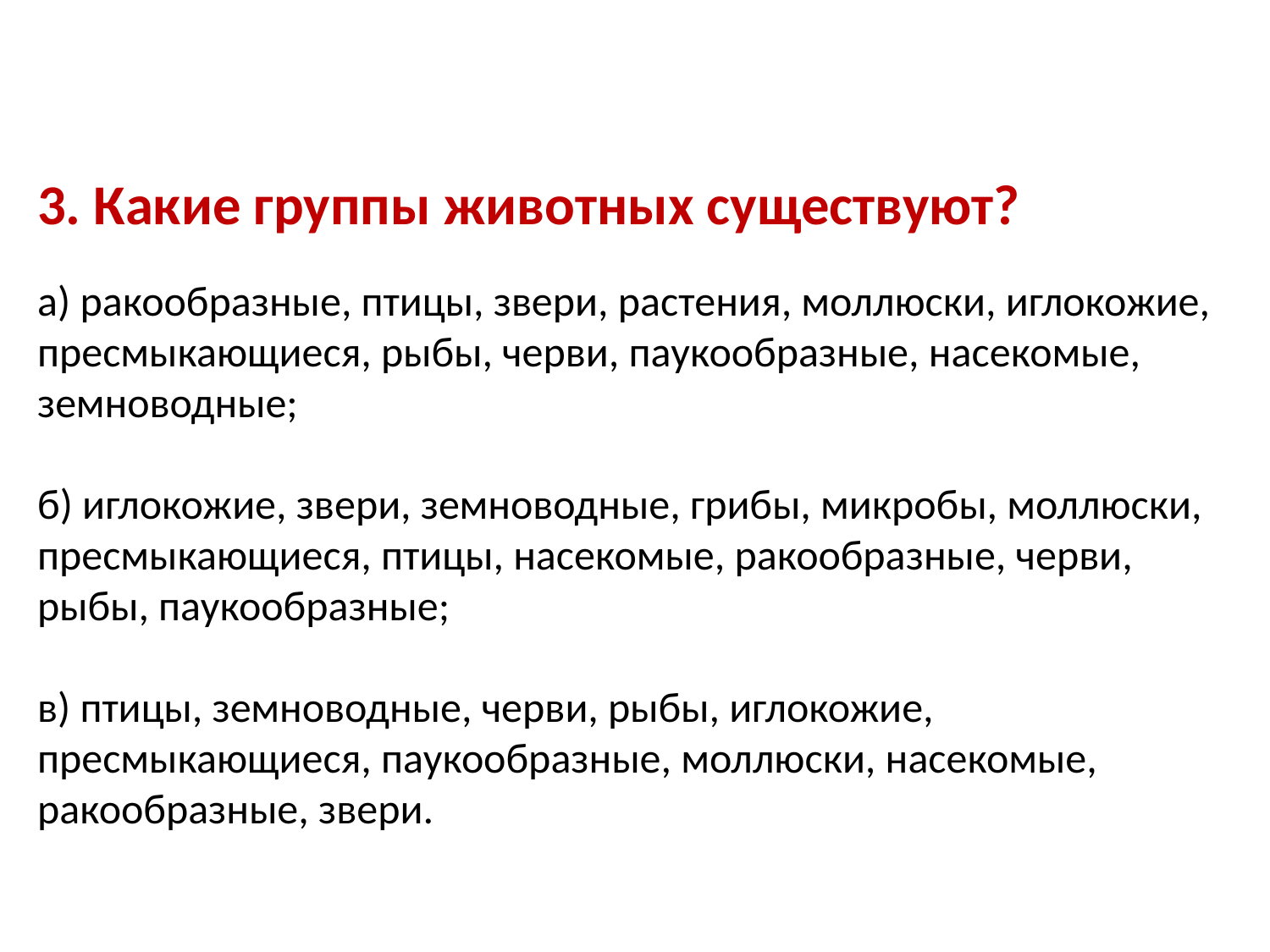

3. Какие группы животных существуют?

а) ракообразные, птицы, звери, растения, моллюски, иглокожие, пресмыкающиеся, рыбы, черви, паукообразные, насекомые, земноводные;

б) иглокожие, звери, земноводные, грибы, микробы, моллюски, пресмыкающиеся, птицы, насекомые, ракообразные, черви, рыбы, паукообразные;

в) птицы, земноводные, черви, рыбы, иглокожие, пресмыкающиеся, паукообразные, моллюски, насекомые, ракообразные, звери.